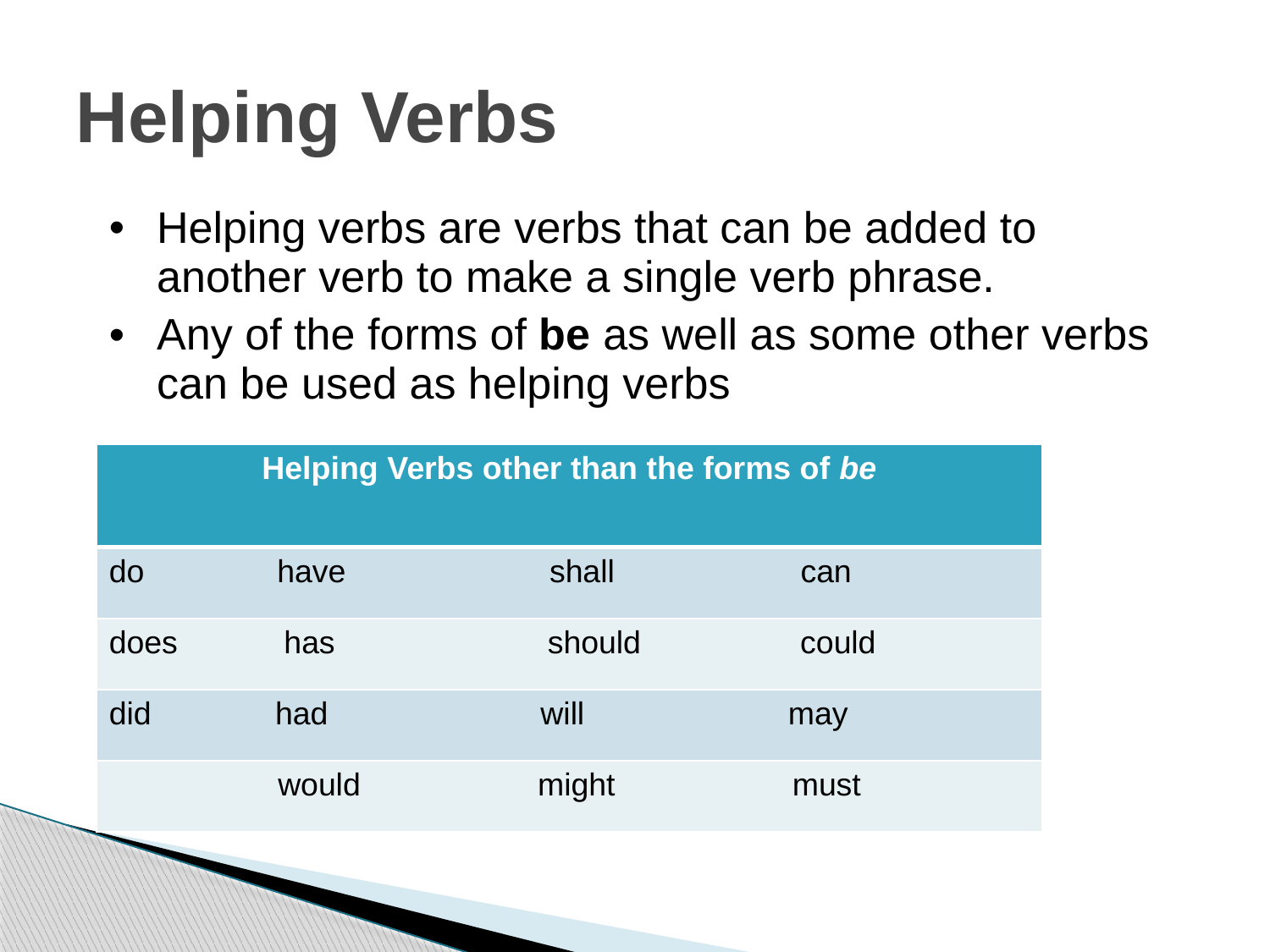

# Helping Verbs
Helping verbs are verbs that can be added to another verb to make a single verb phrase.
Any of the forms of be as well as some other verbs can be used as helping verbs
| Helping Verbs other than the forms of be |
| --- |
| do have shall can |
| does has should could |
| did had will may |
| would might must |